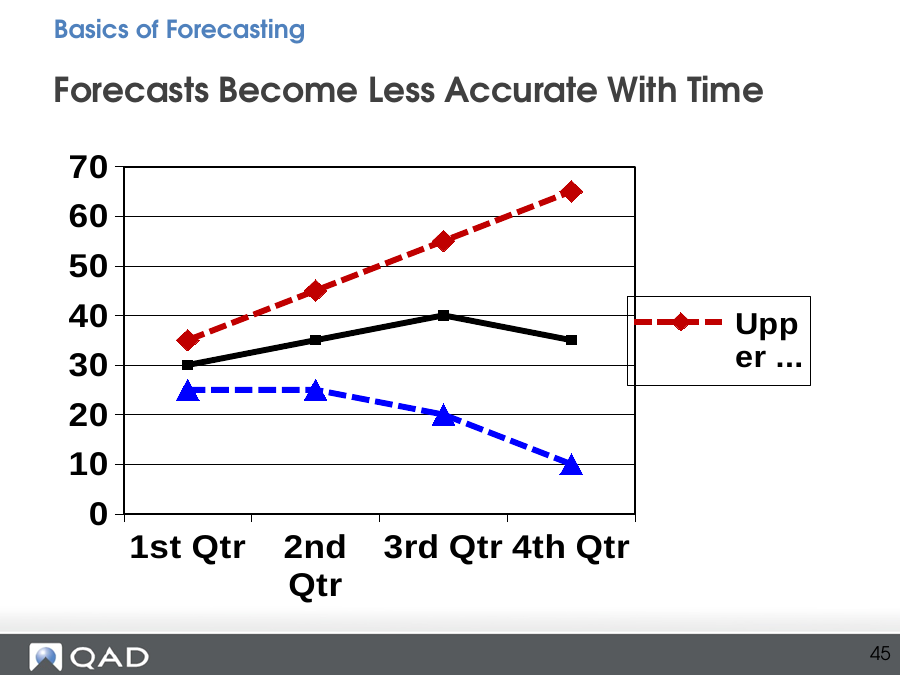

Basics of Forecasting
# Forecasts Become Less Accurate With Time

### Chart

| Category | Upper Limit | Forecast | Lower Limit |
|---|---|---|---|
| 1st Qtr | 35.0 | 30.0 | 25.0 |
| 2nd Qtr | 45.0 | 35.0 | 25.0 |
| 3rd Qtr | 55.0 | 40.0 | 20.0 |
| 4th Qtr | 65.0 | 35.0 | 10.0 |
45